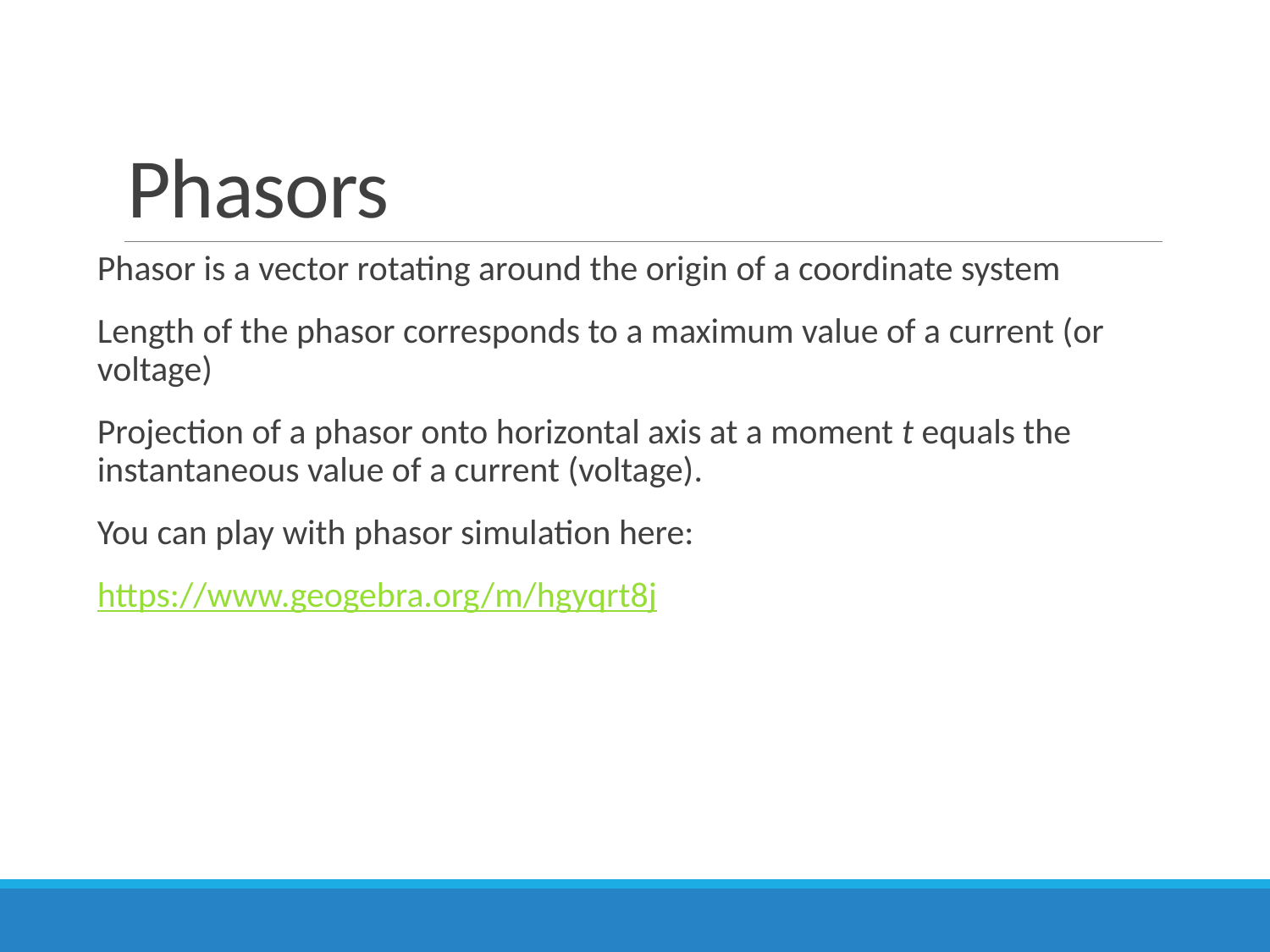

# Phasors
Phasor is a vector rotating around the origin of a coordinate system
Length of the phasor corresponds to a maximum value of a current (or voltage)
Projection of a phasor onto horizontal axis at a moment t equals the instantaneous value of a current (voltage).
You can play with phasor simulation here:
https://www.geogebra.org/m/hgyqrt8j